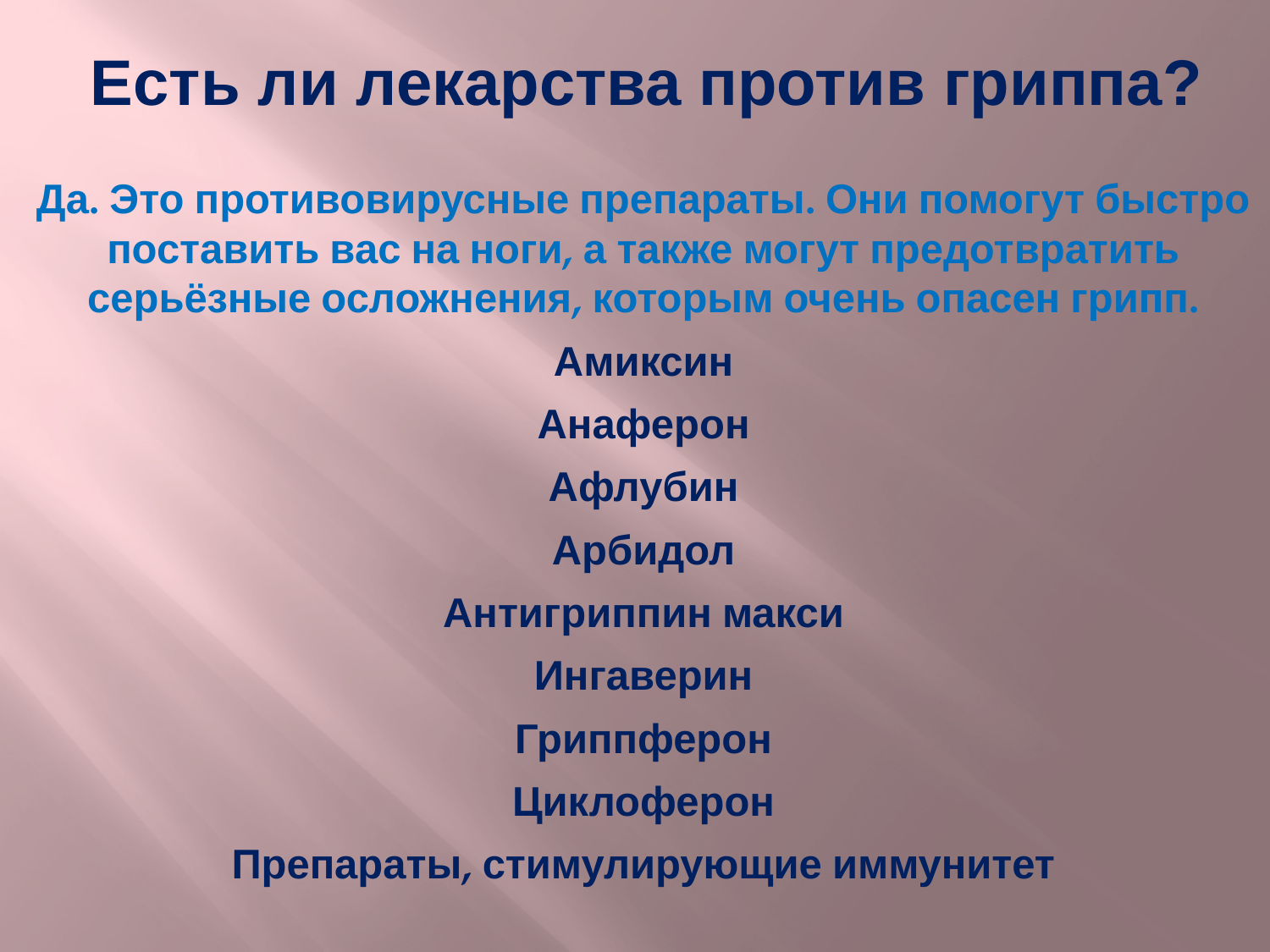

# Есть ли лекарства против гриппа?
Да. Это противовирусные препараты. Они помогут быстро поставить вас на ноги, а также могут предотвратить серьёзные осложнения, которым очень опасен грипп.
Амиксин
Анаферон
Афлубин
Арбидол
Антигриппин макси
Ингаверин
Гриппферон
Циклоферон
Препараты, стимулирующие иммунитет